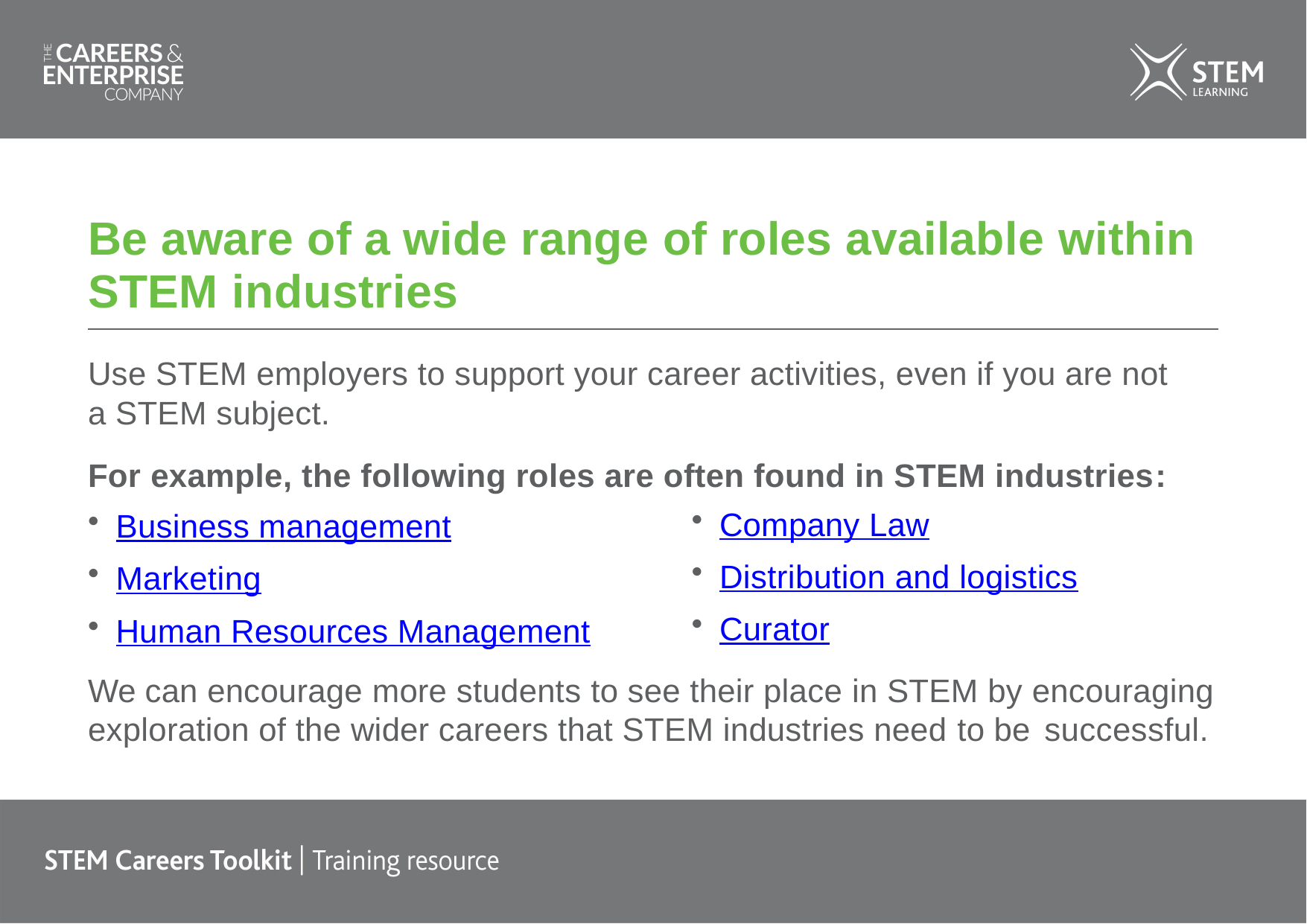

# Be aware of a wide range of roles available within  STEM industries

Use STEM employers to support your career activities, even if you are not a STEM subject.
For example, the following roles are often found in STEM industries:
Company Law
Distribution and logistics
Curator
Business management
Marketing
Human Resources Management
We can encourage more students to see their place in STEM by encouraging exploration of the wider careers that STEM industries need to be successful.